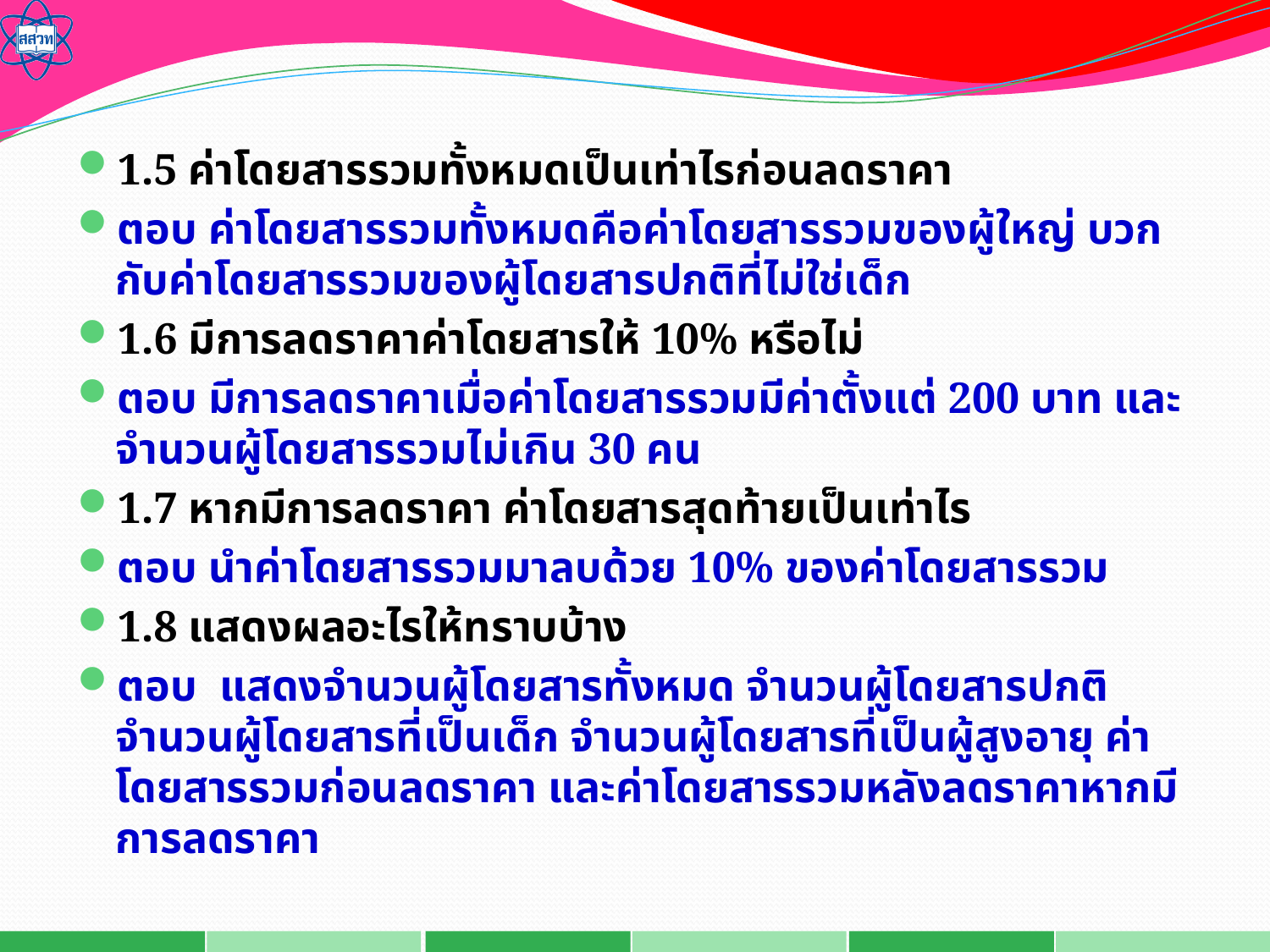

1.5 ค่าโดยสารรวมทั้งหมดเป็นเท่าไรก่อนลดราคา
ตอบ ค่าโดยสารรวมทั้งหมดคือค่าโดยสารรวมของผู้ใหญ่ บวกกับค่าโดยสารรวมของผู้โดยสารปกติที่ไม่ใช่เด็ก
1.6 มีการลดราคาค่าโดยสารให้ 10% หรือไม่
ตอบ มีการลดราคาเมื่อค่าโดยสารรวมมีค่าตั้งแต่ 200 บาท และจำนวนผู้โดยสารรวมไม่เกิน 30 คน
1.7 หากมีการลดราคา ค่าโดยสารสุดท้ายเป็นเท่าไร
ตอบ นำค่าโดยสารรวมมาลบด้วย 10% ของค่าโดยสารรวม
1.8 แสดงผลอะไรให้ทราบบ้าง
ตอบ  แสดงจำนวนผู้โดยสารทั้งหมด จำนวนผู้โดยสารปกติ จำนวนผู้โดยสารที่เป็นเด็ก จำนวนผู้โดยสารที่เป็นผู้สูงอายุ ค่าโดยสารรวมก่อนลดราคา และค่าโดยสารรวมหลังลดราคาหากมีการลดราคา